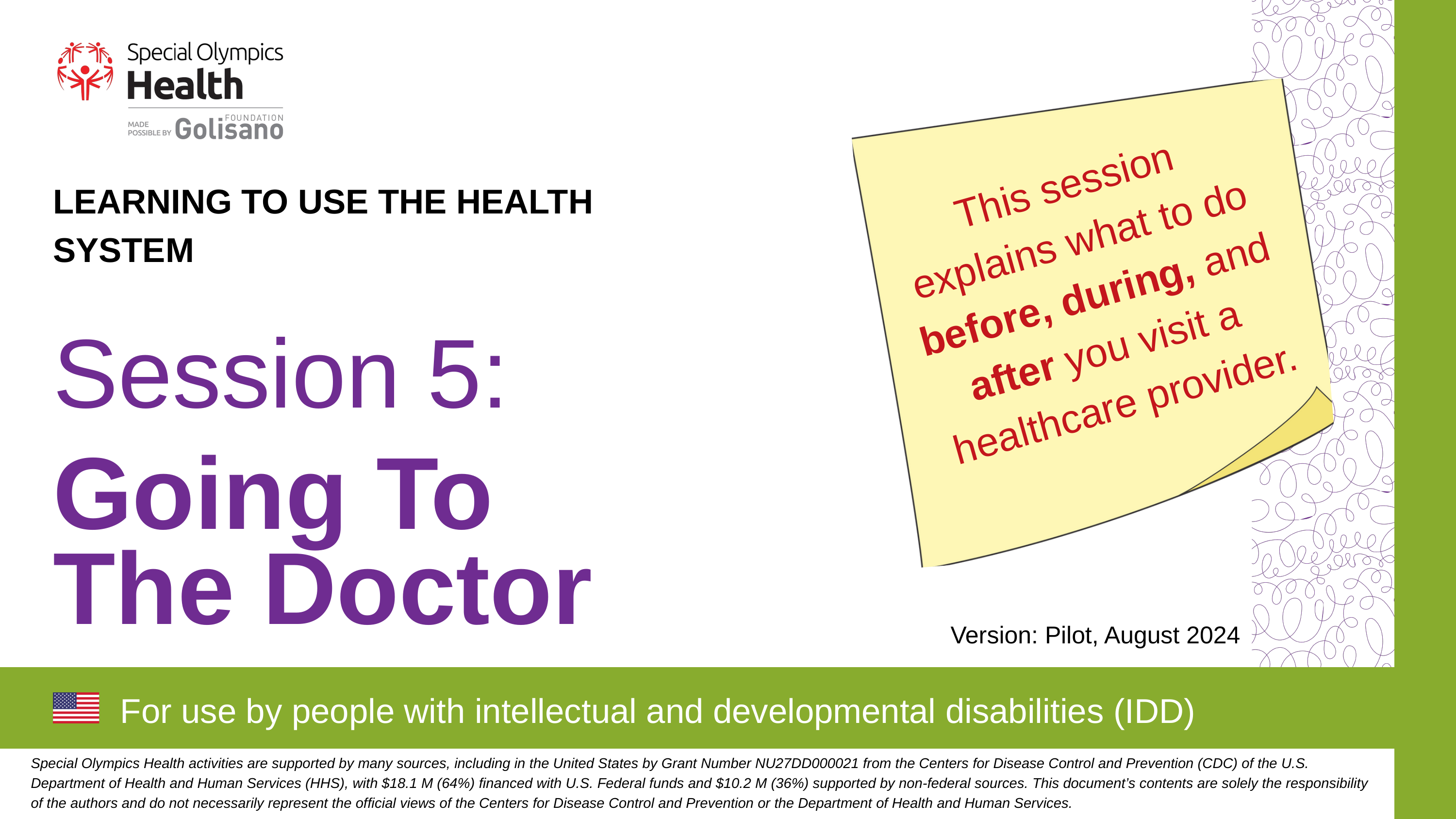

This session explains what to do before, during, and after you visit a
healthcare provider.
LEARNING TO USE THE HEALTH SYSTEM

Session 5:

Going To The Doctor

Version: Pilot, August 2024

For use by people with intellectual and developmental disabilities (IDD)

Special Olympics Health activities are supported by many sources, including in the United States by Grant Number NU27DD000021 from the Centers for Disease Control and Prevention (CDC) of the U.S. Department of Health and Human Services (HHS), with $18.1 M (64%) financed with U.S. Federal funds and $10.2 M (36%) supported by non-federal sources. This document’s contents are solely the responsibility of the authors and do not necessarily represent the official views of the Centers for Disease Control and Prevention or the Department of Health and Human Services.